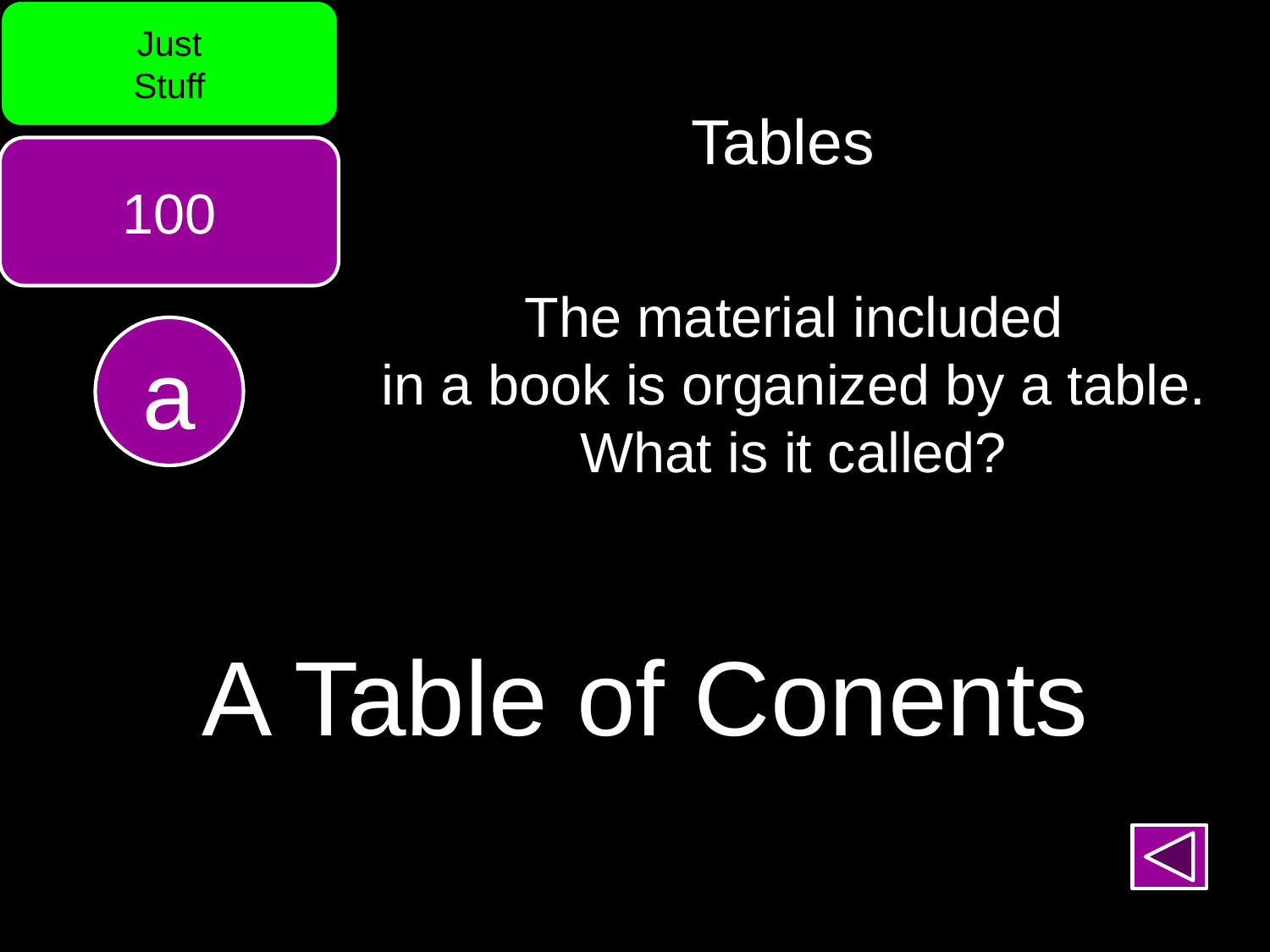

Just
Stuff
Tables
100
The material included
in a book is organized by a table. What is it called?

a
A Table of Conents